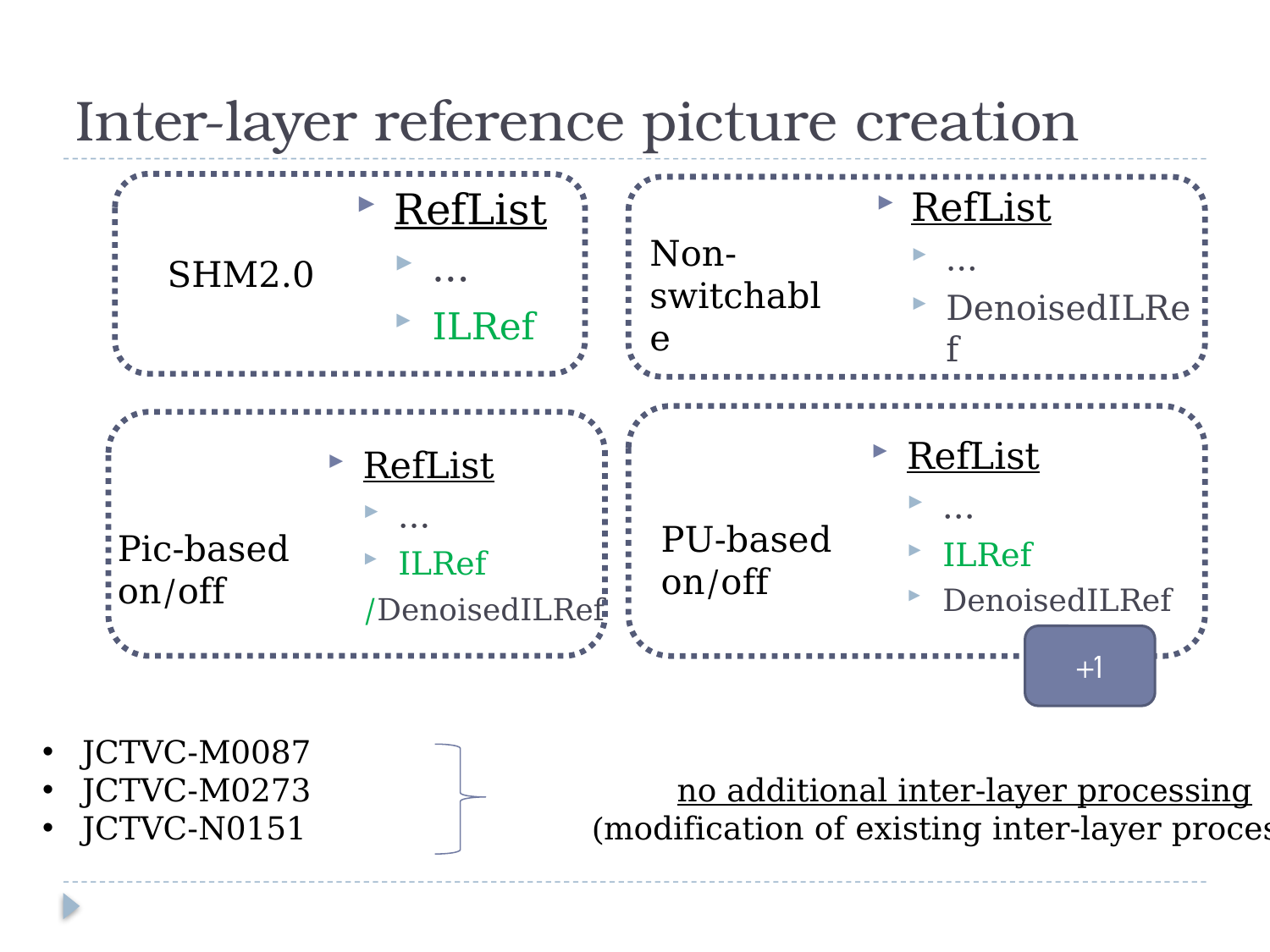

# Inter-layer reference picture creation

RefList
…
ILRef

RefList
…
DenoisedILRef

Non-switchable
SHM2.0

RefList
…
ILRef
DenoisedILRef

RefList
…
ILRef
/DenoisedILRef

PU-based
on/off
Pic-based
on/off
+1
JCTVC-M0087
JCTVC-M0273                                    no additional inter-layer processing
JCTVC-N0151                            (modification of existing inter-layer processing)